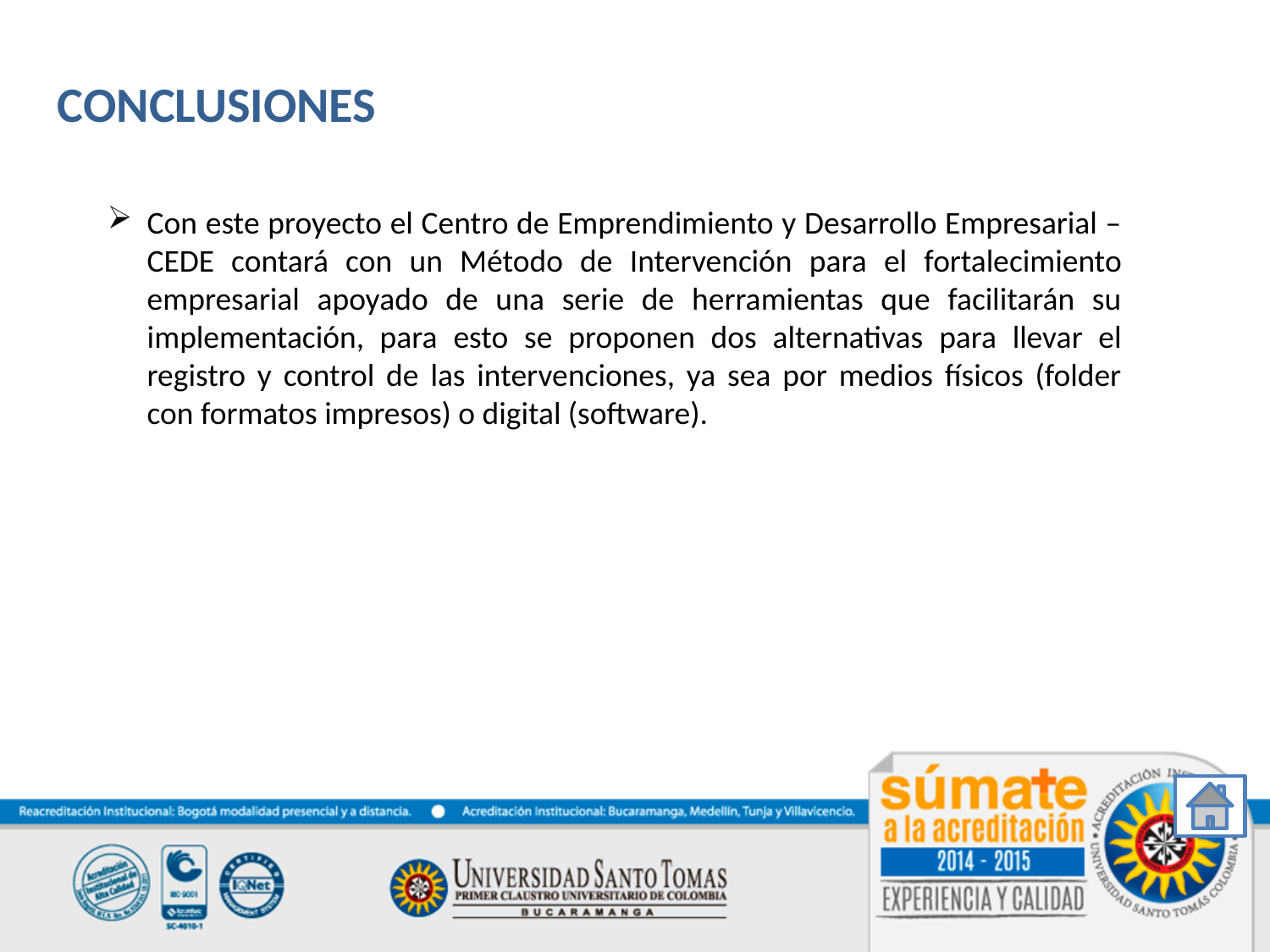

CONCLUSIONES
Con este proyecto el Centro de Emprendimiento y Desarrollo Empresarial – CEDE contará con un Método de Intervención para el fortalecimiento empresarial apoyado de una serie de herramientas que facilitarán su implementación, para esto se proponen dos alternativas para llevar el registro y control de las intervenciones, ya sea por medios físicos (folder con formatos impresos) o digital (software).